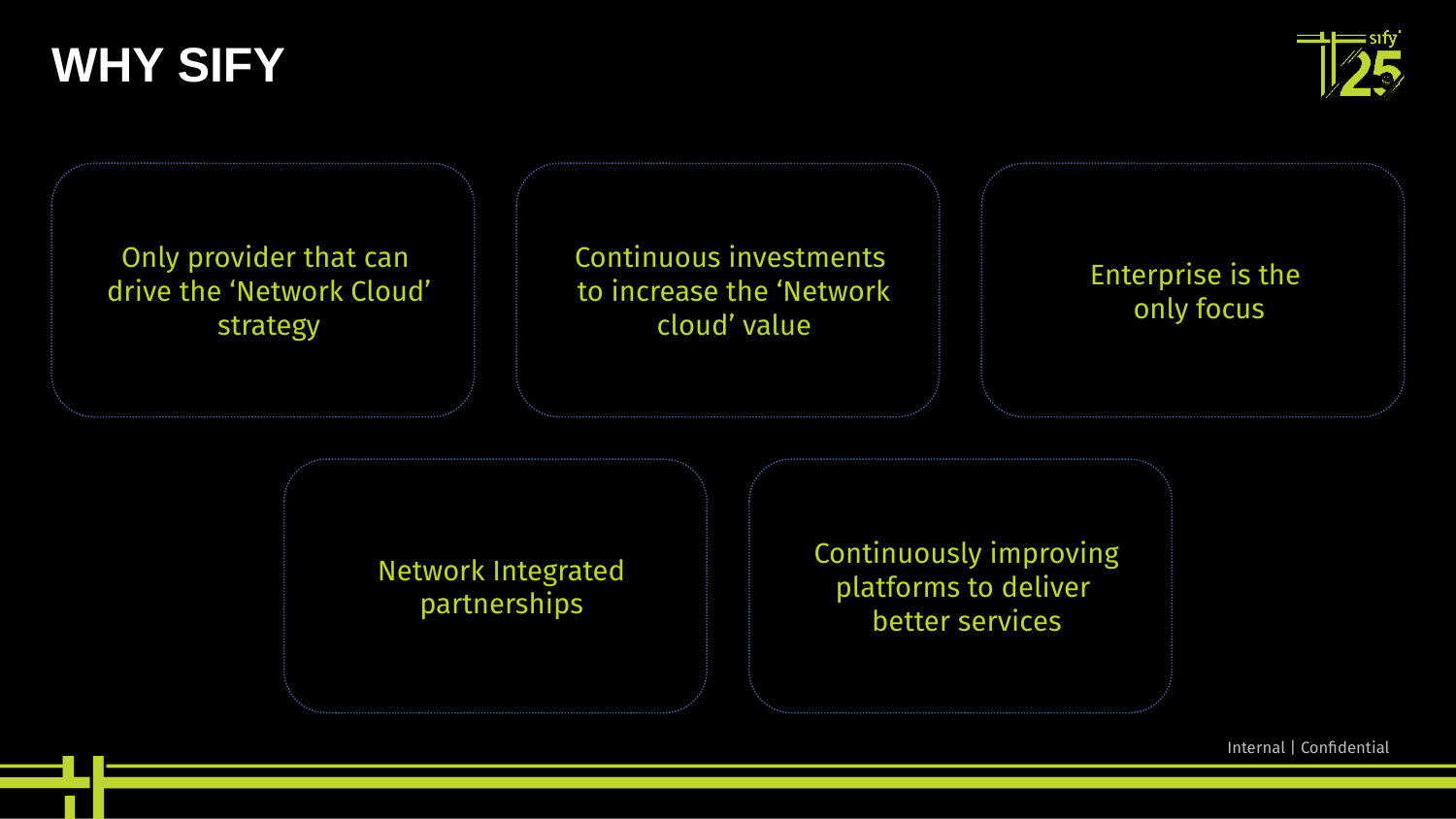

# Why Sify
Only provider that can
drive the ‘Network Cloud’ strategy
Continuous investments
to increase the ‘Network cloud’ value
Enterprise is the
only focus
Network Integrated partnerships
Continuously improving platforms to deliver
better services